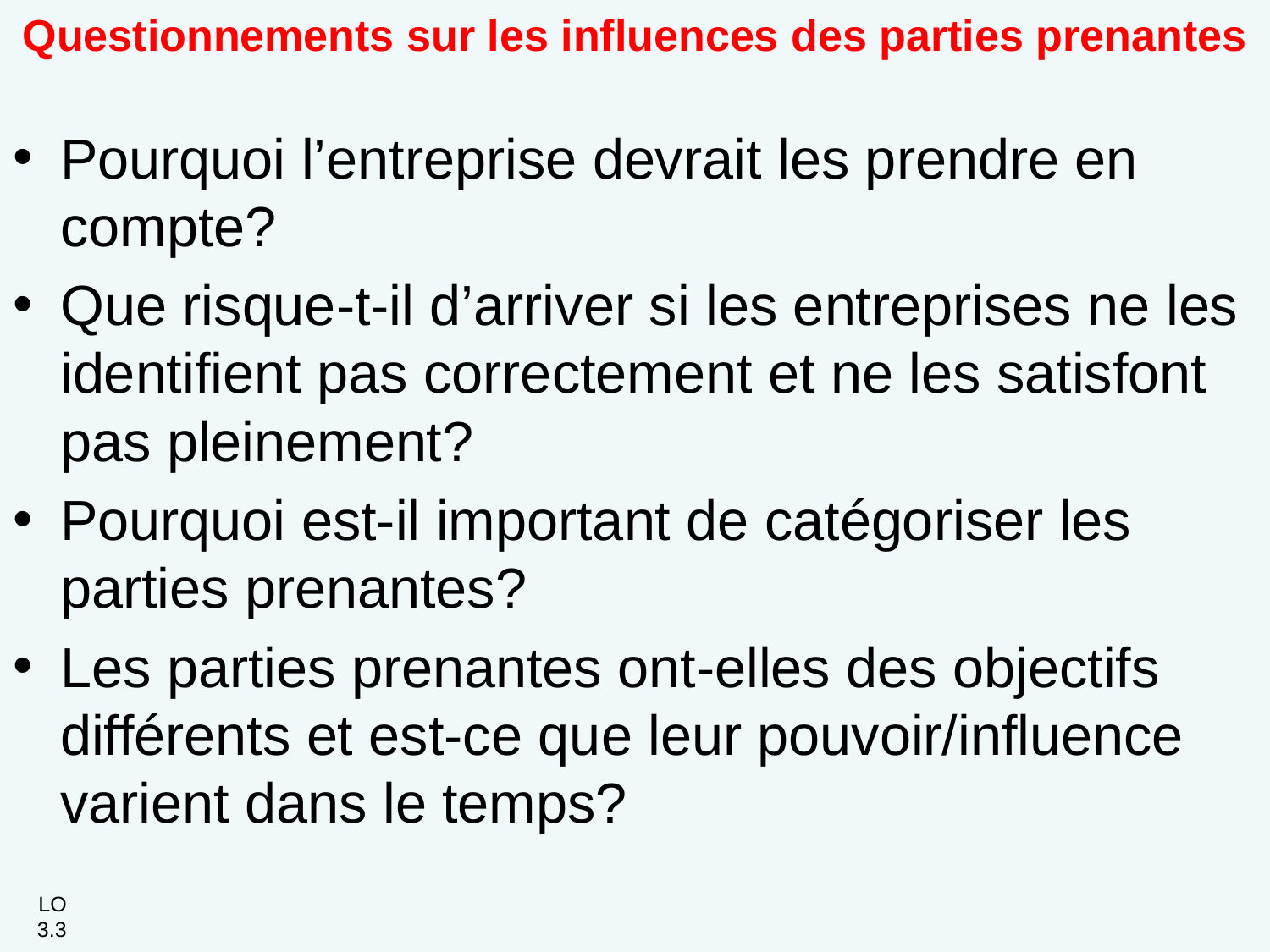

# Questionnements sur les influences des parties prenantes
Pourquoi l’entreprise devrait les prendre en compte?
Que risque-t-il d’arriver si les entreprises ne les identifient pas correctement et ne les satisfont pas pleinement?
Pourquoi est-il important de catégoriser les parties prenantes?
Les parties prenantes ont-elles des objectifs différents et est-ce que leur pouvoir/influence varient dans le temps?
LO 3.3